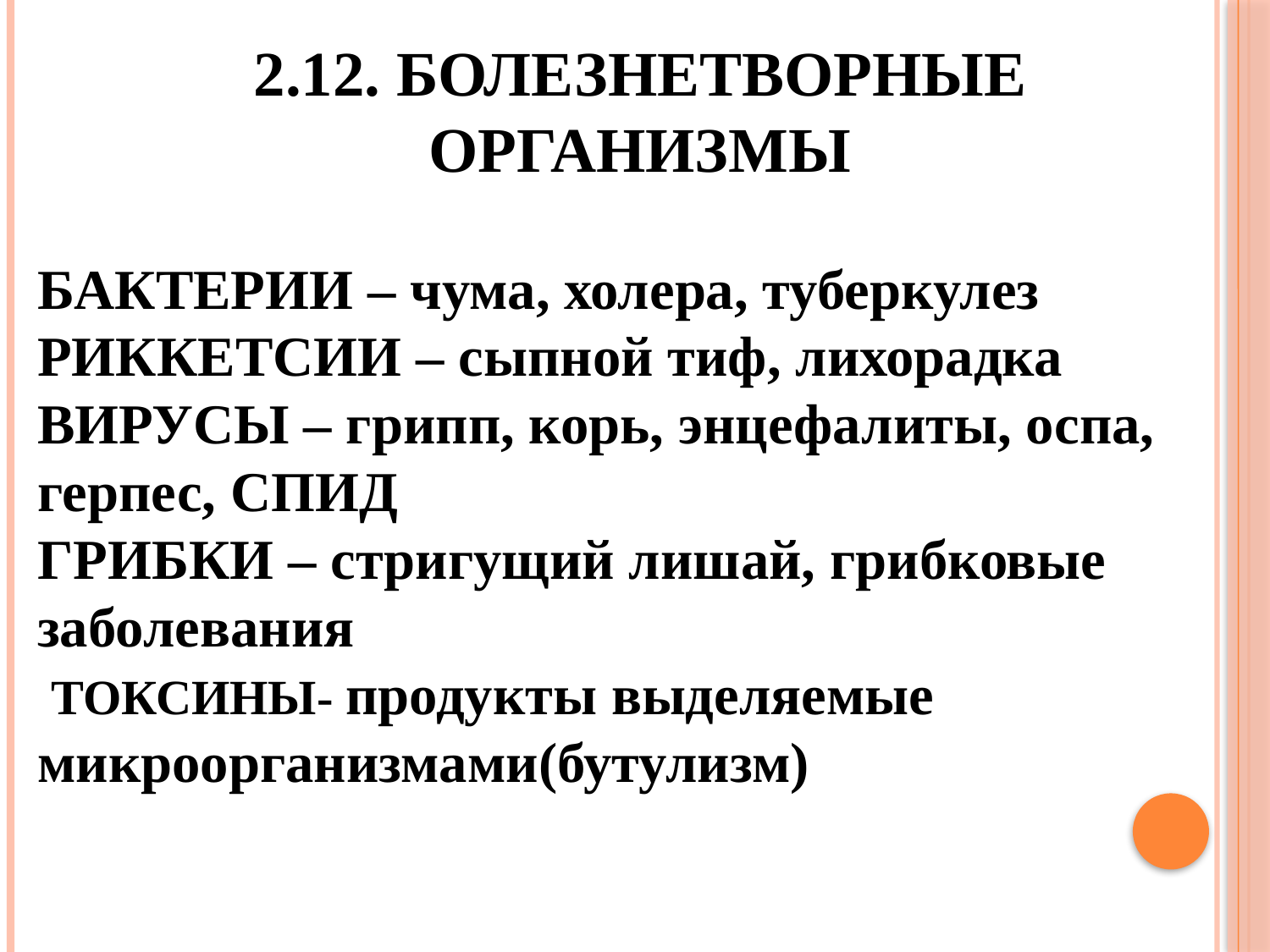

2.12. БОЛЕЗНЕТВОРНЫЕ ОРГАНИЗМЫ
БАКТЕРИИ – чума, холера, туберкулез
РИККЕТСИИ – сыпной тиф, лихорадка
ВИРУСЫ – грипп, корь, энцефалиты, оспа, герпес, СПИД
ГРИБКИ – стригущий лишай, грибковые заболевания
 ТОКСИНЫ- продукты выделяемые микроорганизмами(бутулизм)